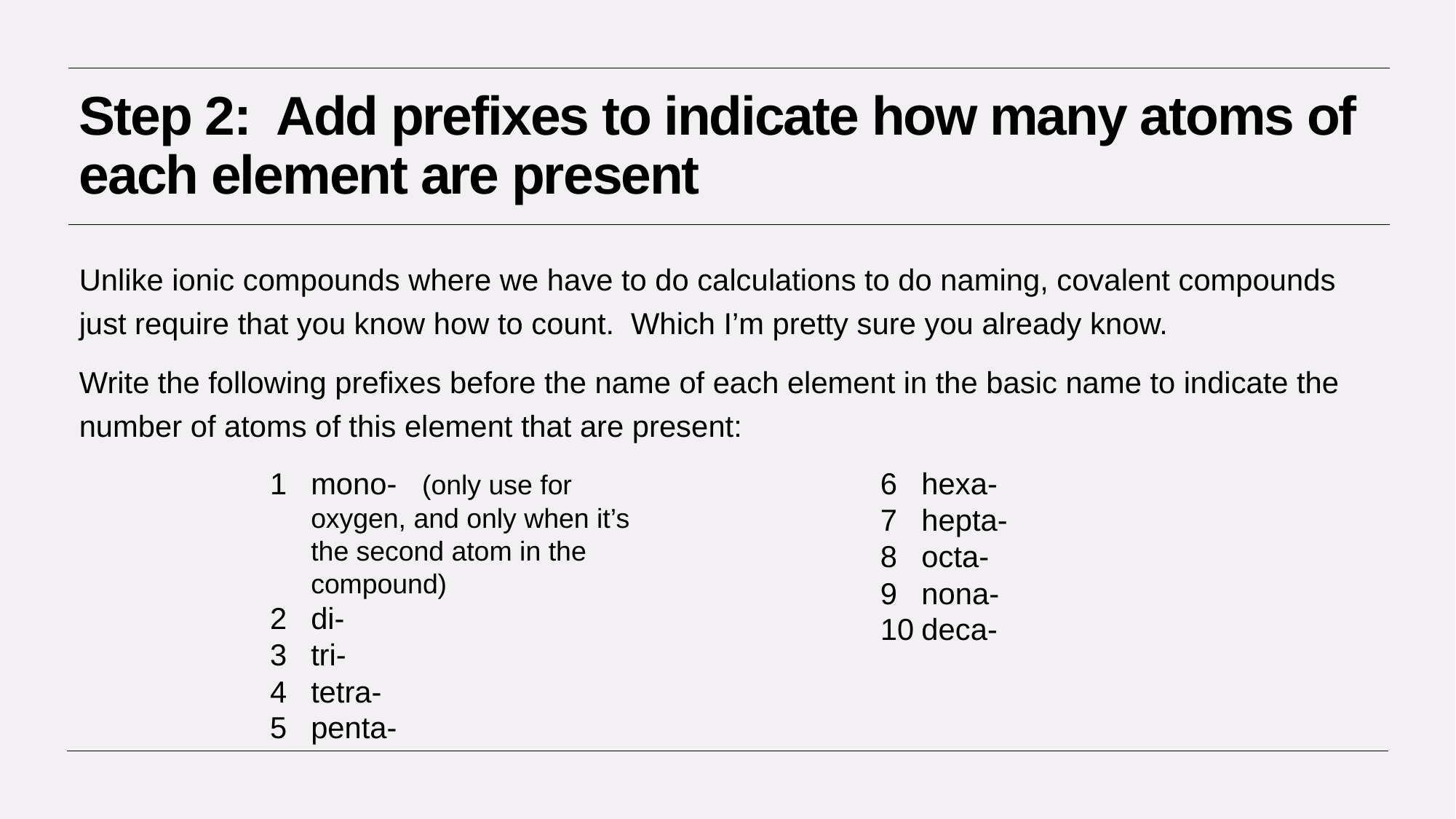

# Step 2:  Add prefixes to indicate how many atoms of each element are present
Unlike ionic compounds where we have to do calculations to do naming, covalent compounds just require that you know how to count.  Which I’m pretty sure you already know.
Write the following prefixes before the name of each element in the basic name to indicate the number of atoms of this element that are present:
mono-   (only use for oxygen, and only when it’s the second atom in the compound)
di-
tri-
tetra-
penta-
hexa-
hepta-
octa-
nona-
deca-